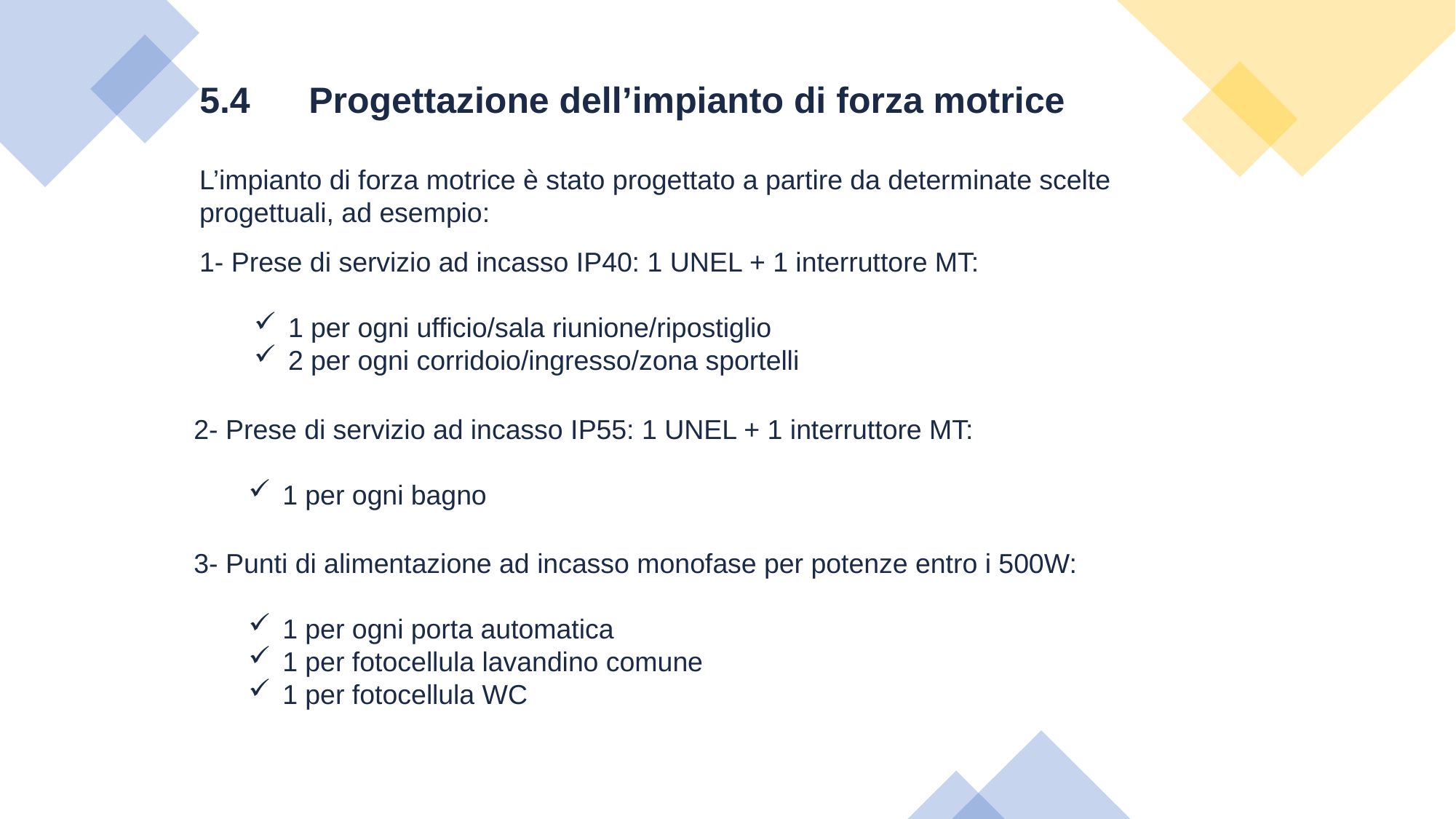

5.4	Progettazione dell’impianto di forza motrice

L’impianto di forza motrice è stato progettato a partire da determinate scelte progettuali, ad esempio:
1- Prese di servizio ad incasso IP40: 1 UNEL + 1 interruttore MT:

1 per ogni ufficio/sala riunione/ripostiglio
2 per ogni corridoio/ingresso/zona sportelli
2- Prese di servizio ad incasso IP55: 1 UNEL + 1 interruttore MT:

1 per ogni bagno
3- Punti di alimentazione ad incasso monofase per potenze entro i 500W:

1 per ogni porta automatica
1 per fotocellula lavandino comune
1 per fotocellula WC